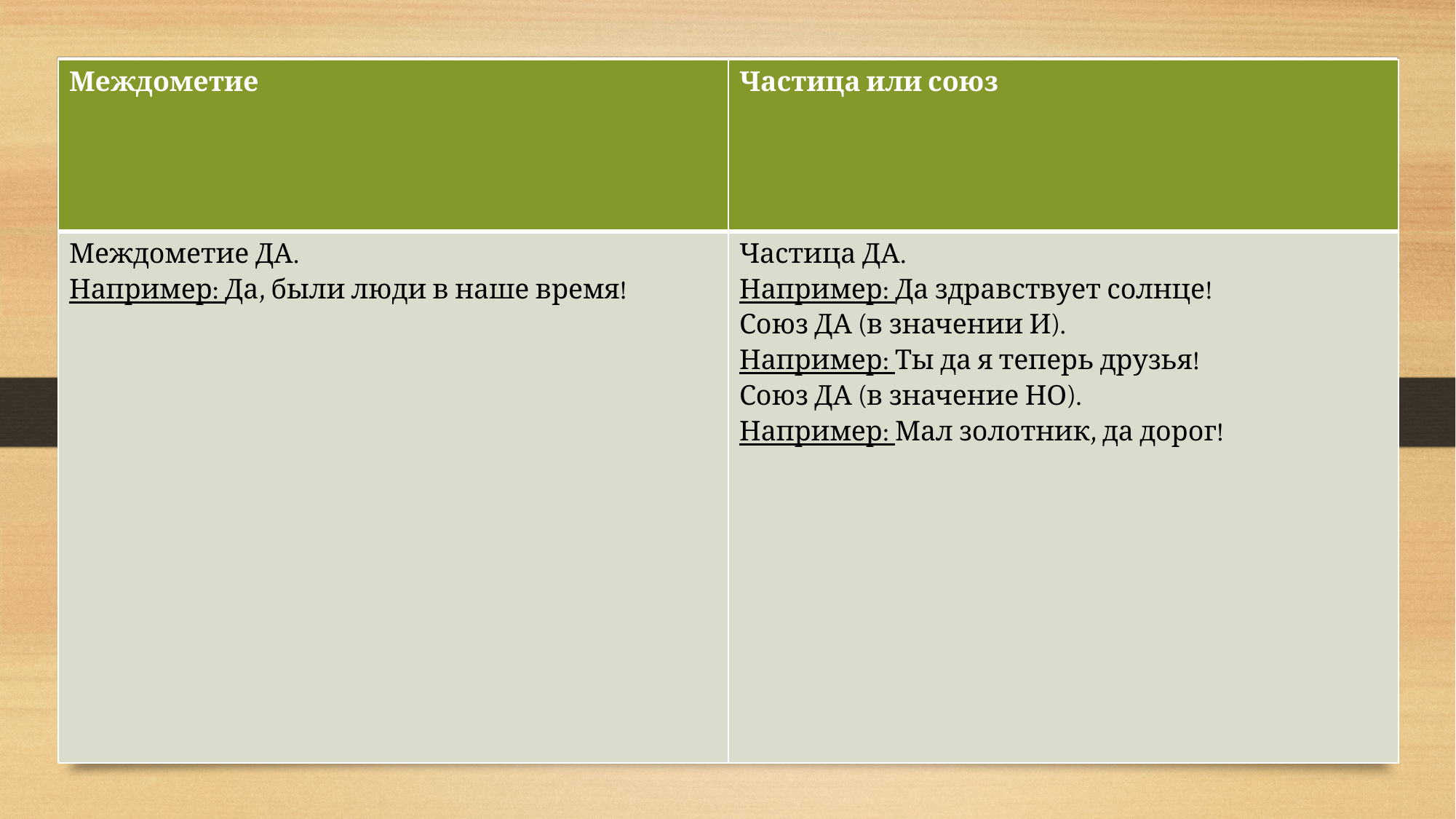

| Междометие | Частица или союз |
| --- | --- |
| Междометие ДА. Например: Да, были люди в наше время! | Частица ДА. Например: Да здравствует солнце! Союз ДА (в значении И). Например: Ты да я теперь друзья! Союз ДА (в значение НО). Например: Мал золотник, да дорог! |
#